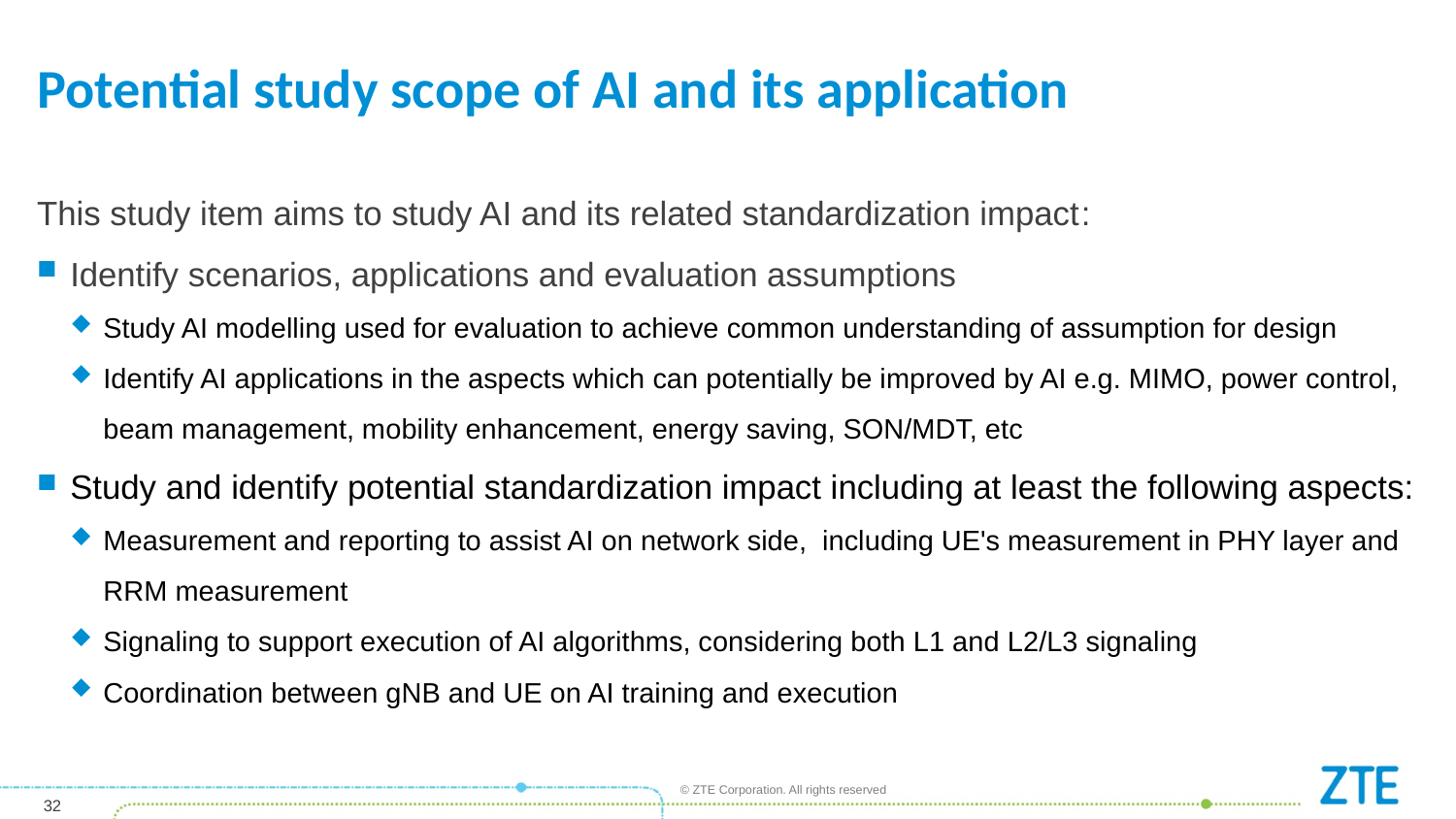

# Potential study scope of AI and its application
This study item aims to study AI and its related standardization impact:
Identify scenarios, applications and evaluation assumptions
Study AI modelling used for evaluation to achieve common understanding of assumption for design
Identify AI applications in the aspects which can potentially be improved by AI e.g. MIMO, power control, beam management, mobility enhancement, energy saving, SON/MDT, etc
Study and identify potential standardization impact including at least the following aspects:
Measurement and reporting to assist AI on network side,  including UE's measurement in PHY layer and RRM measurement
Signaling to support execution of AI algorithms, considering both L1 and L2/L3 signaling
Coordination between gNB and UE on AI training and execution